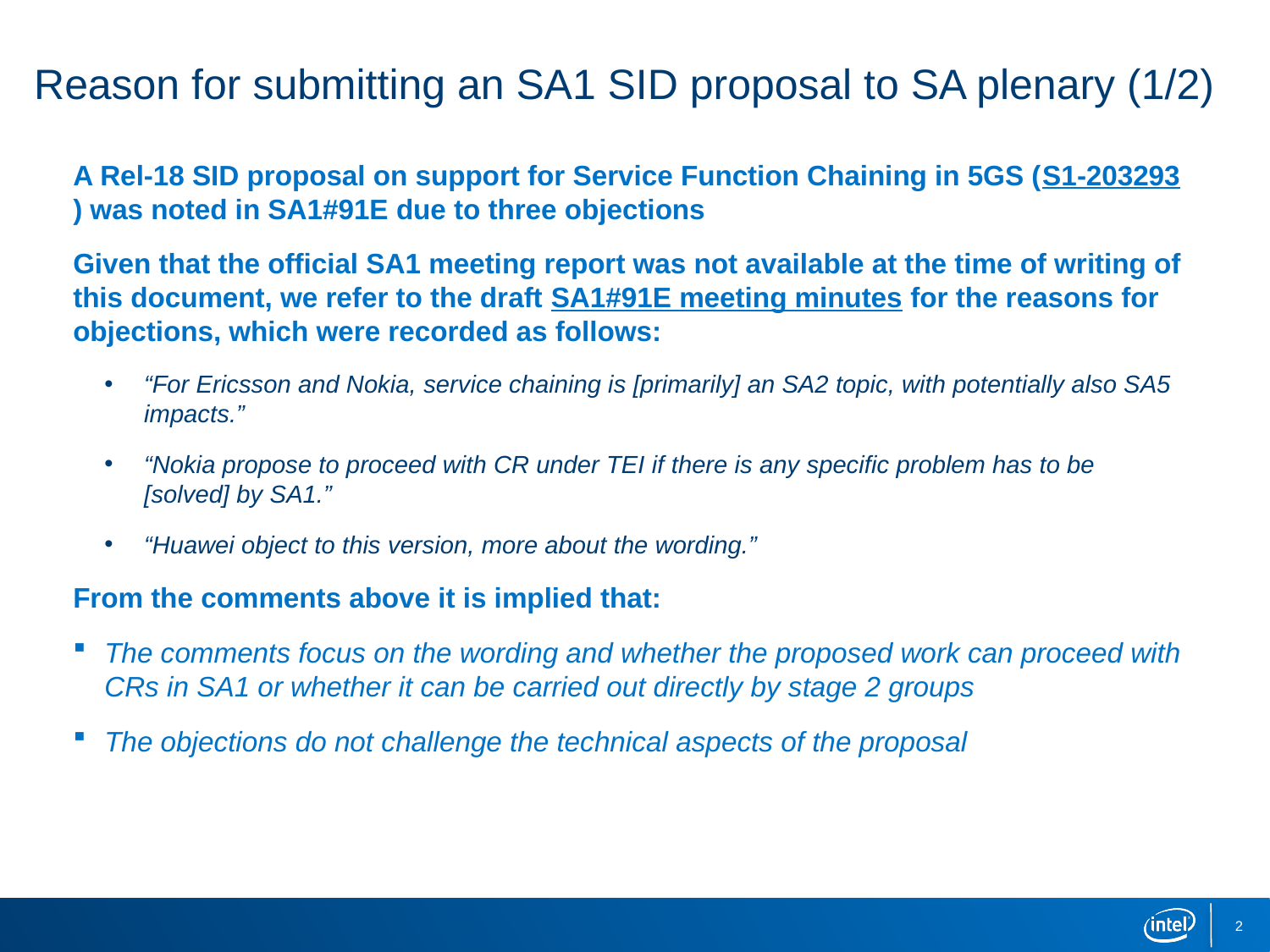

# Reason for submitting an SA1 SID proposal to SA plenary (1/2)
A Rel-18 SID proposal on support for Service Function Chaining in 5GS (S1-203293) was noted in SA1#91E due to three objections
Given that the official SA1 meeting report was not available at the time of writing of this document, we refer to the draft SA1#91E meeting minutes for the reasons for objections, which were recorded as follows:
“For Ericsson and Nokia, service chaining is [primarily] an SA2 topic, with potentially also SA5 impacts.”
“Nokia propose to proceed with CR under TEI if there is any specific problem has to be [solved] by SA1.”
“Huawei object to this version, more about the wording.”
From the comments above it is implied that:
The comments focus on the wording and whether the proposed work can proceed with CRs in SA1 or whether it can be carried out directly by stage 2 groups
The objections do not challenge the technical aspects of the proposal
2